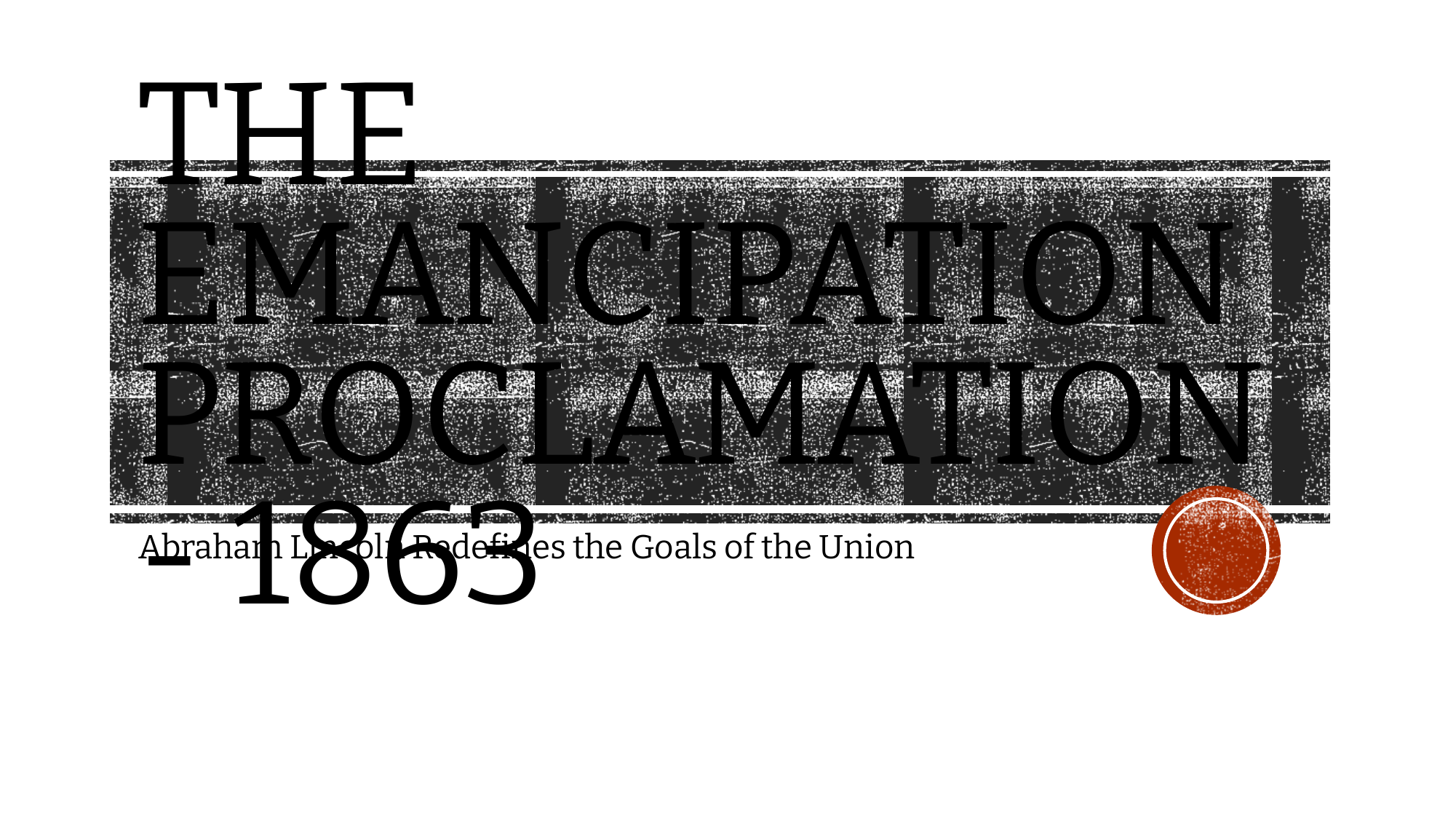

# The Emancipation Proclamation - 1863
Abraham Lincoln Redefines the Goals of the Union